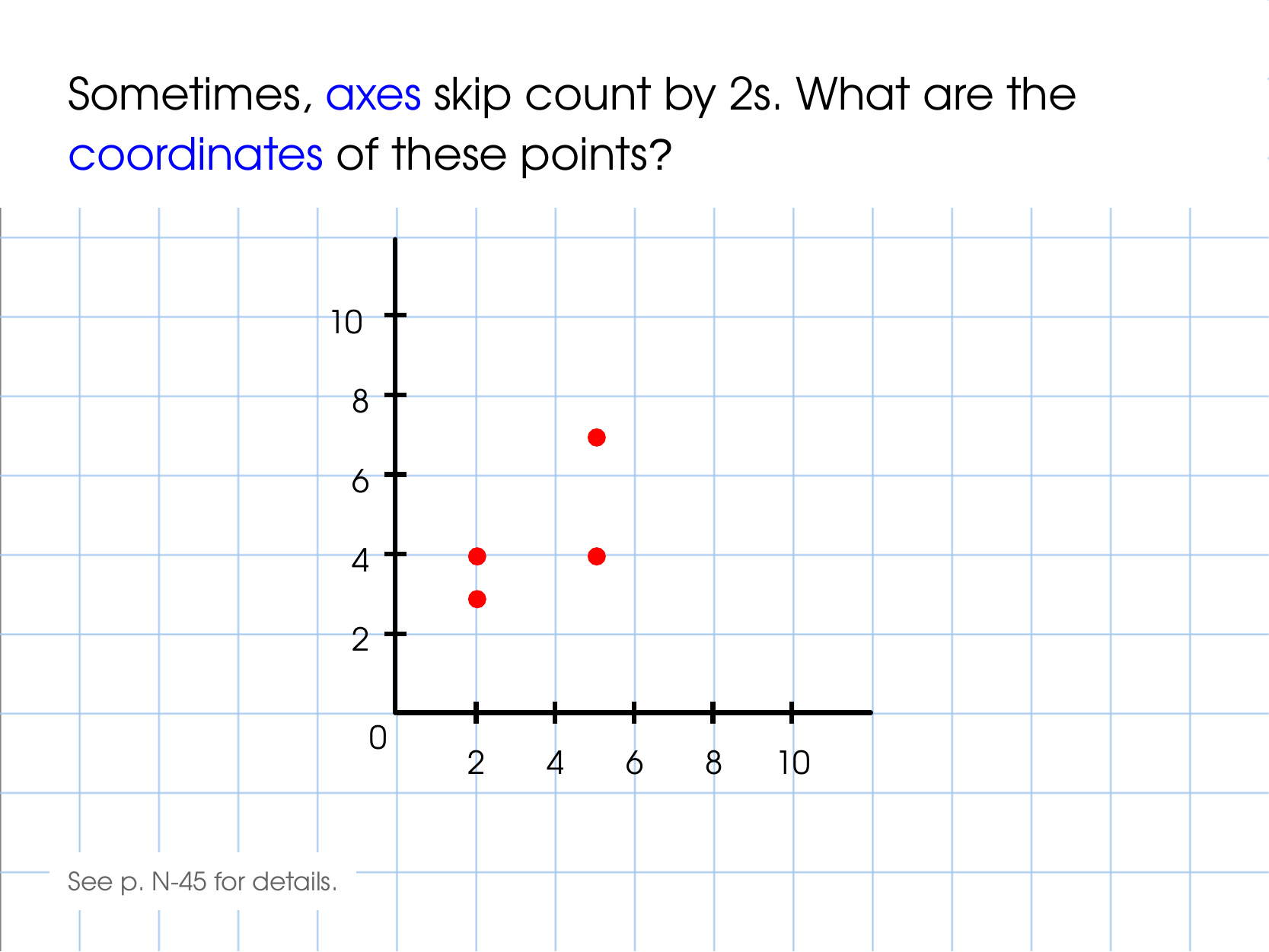

Sometimes, axes skip count by 2s. What are the coordinates of these points?
10
8
6
4
2
0
2
4
6
8
10

See p. N-45 for details.